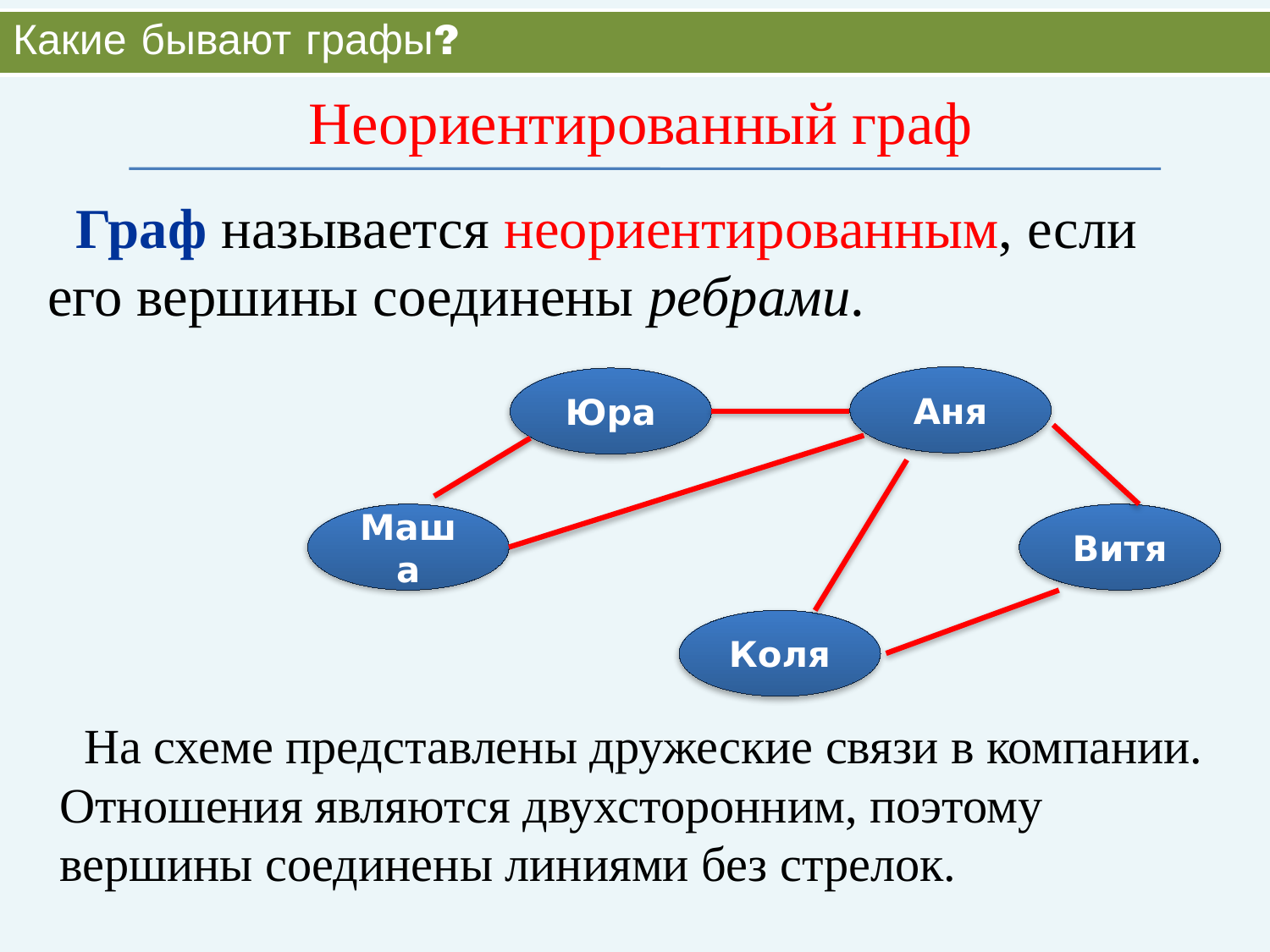

Какие бывают графы?

Неориентированный граф

  Граф называется неориентированным, если его вершины соединены ребрами.
Аня
Юра
Маша
Витя
Коля
  На схеме представлены дружеские связи в компании. Отношения являются двухсторонним, поэтому вершины соединены линиями без стрелок.